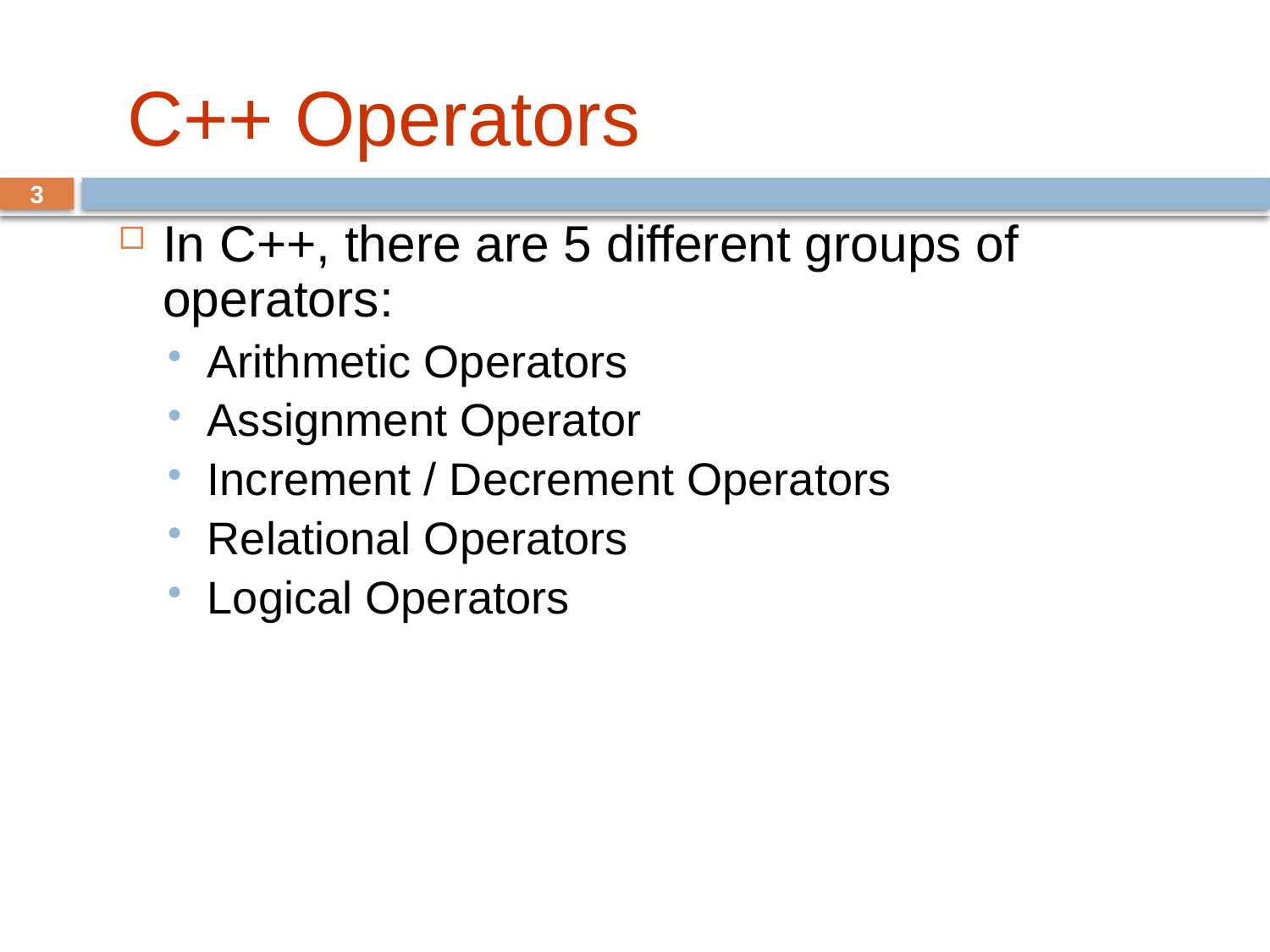

# C++ Operators
3
In C++, there are 5 different groups of operators:
Arithmetic Operators
Assignment Operator
Increment / Decrement Operators
Relational Operators
Logical Operators